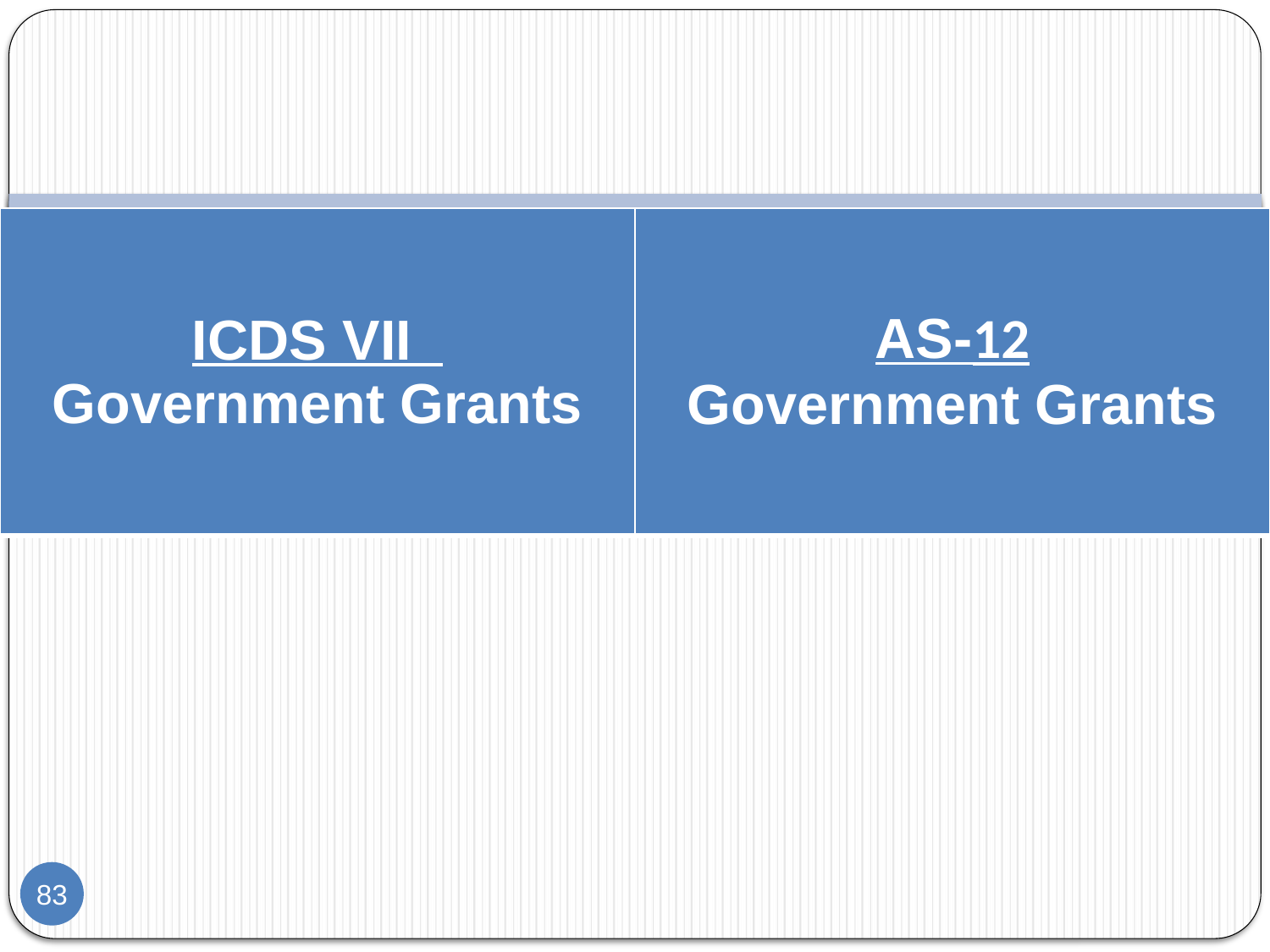

| ICDS VII Government Grants | AS-12 Government Grants |
| --- | --- |
83